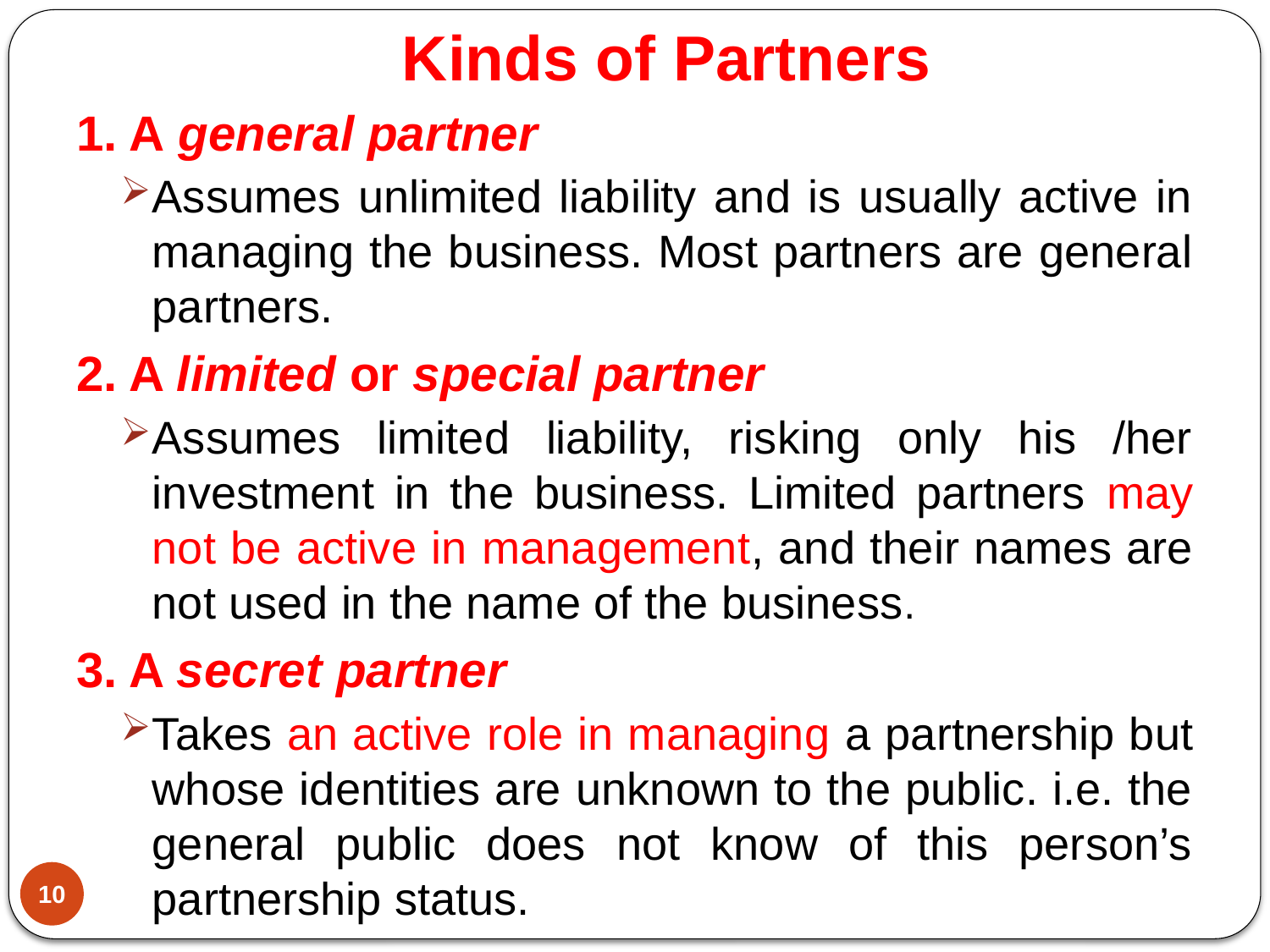

# Kinds of Partners
1. A general partner
Assumes unlimited liability and is usually active in managing the business. Most partners are general partners.
2. A limited or special partner
Assumes limited liability, risking only his /her investment in the business. Limited partners may not be active in management, and their names are not used in the name of the business.
3. A secret partner
Takes an active role in managing a partnership but whose identities are unknown to the public. i.e. the general public does not know of this person’s partnership status.

10